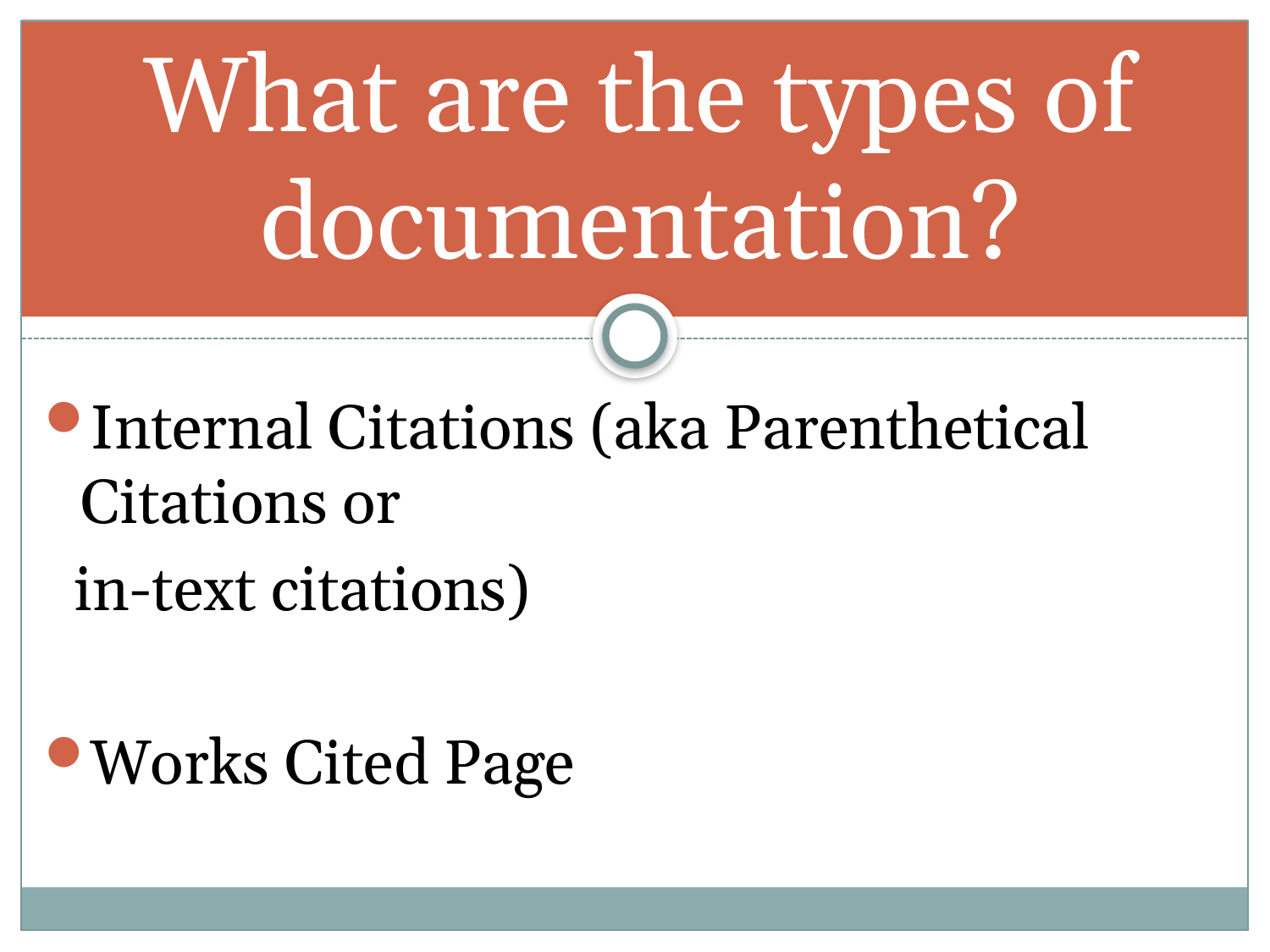

# What are the types of documentation?
Internal Citations (aka Parenthetical Citations or
  in-text citations)

Works Cited Page